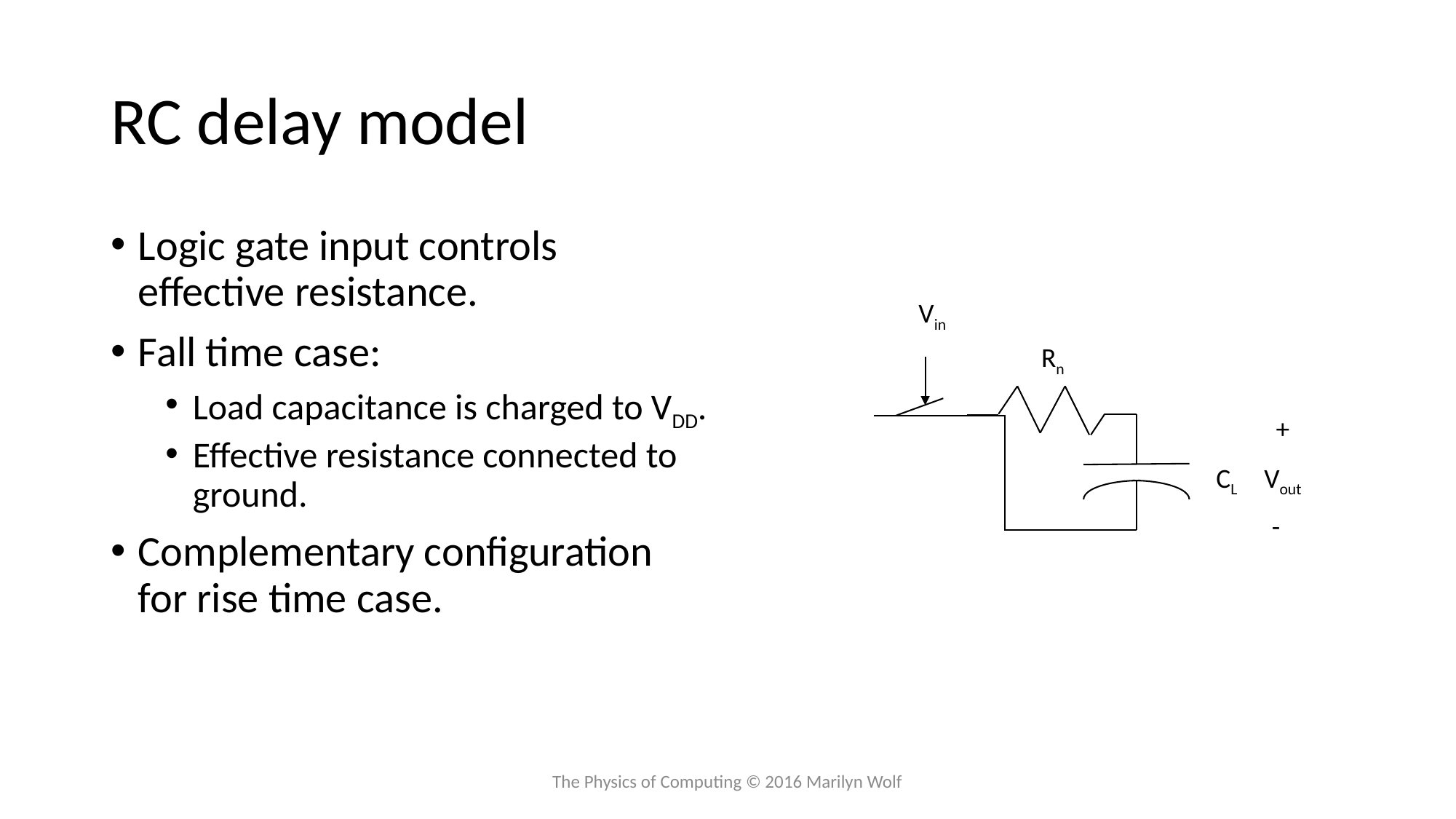

# RC delay model
Logic gate input controls effective resistance.
Fall time case:
Load capacitance is charged to VDD.
Effective resistance connected to ground.
Complementary configuration for rise time case.
Vin
Rn
+

CL
Vout
-
The Physics of Computing © 2016 Marilyn Wolf